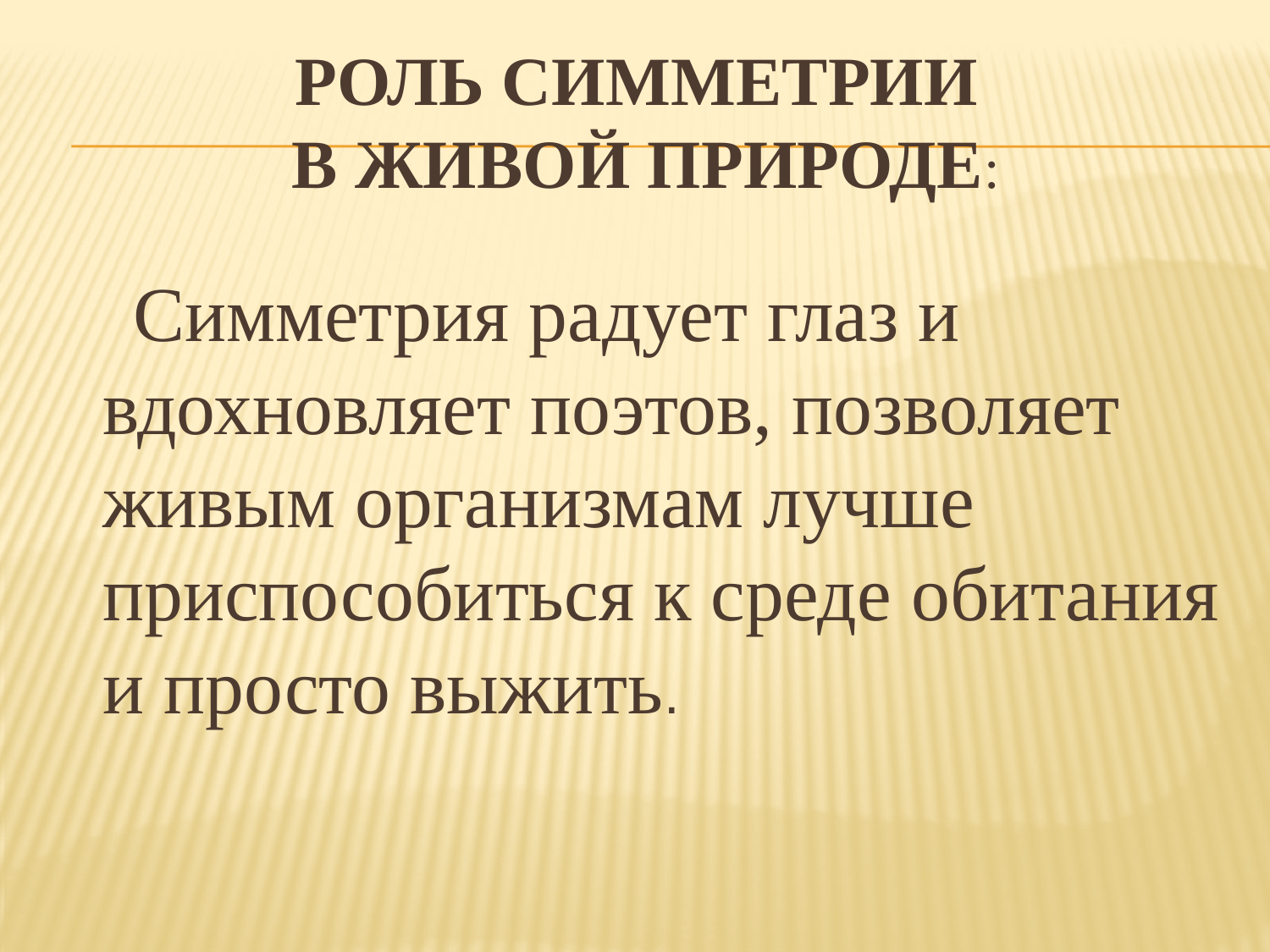

# Роль симметрии в живой природе:
    Симметрия радует глаз и вдохновляет поэтов, позволяет живым организмам лучше приспособиться к среде обитания и просто выжить.